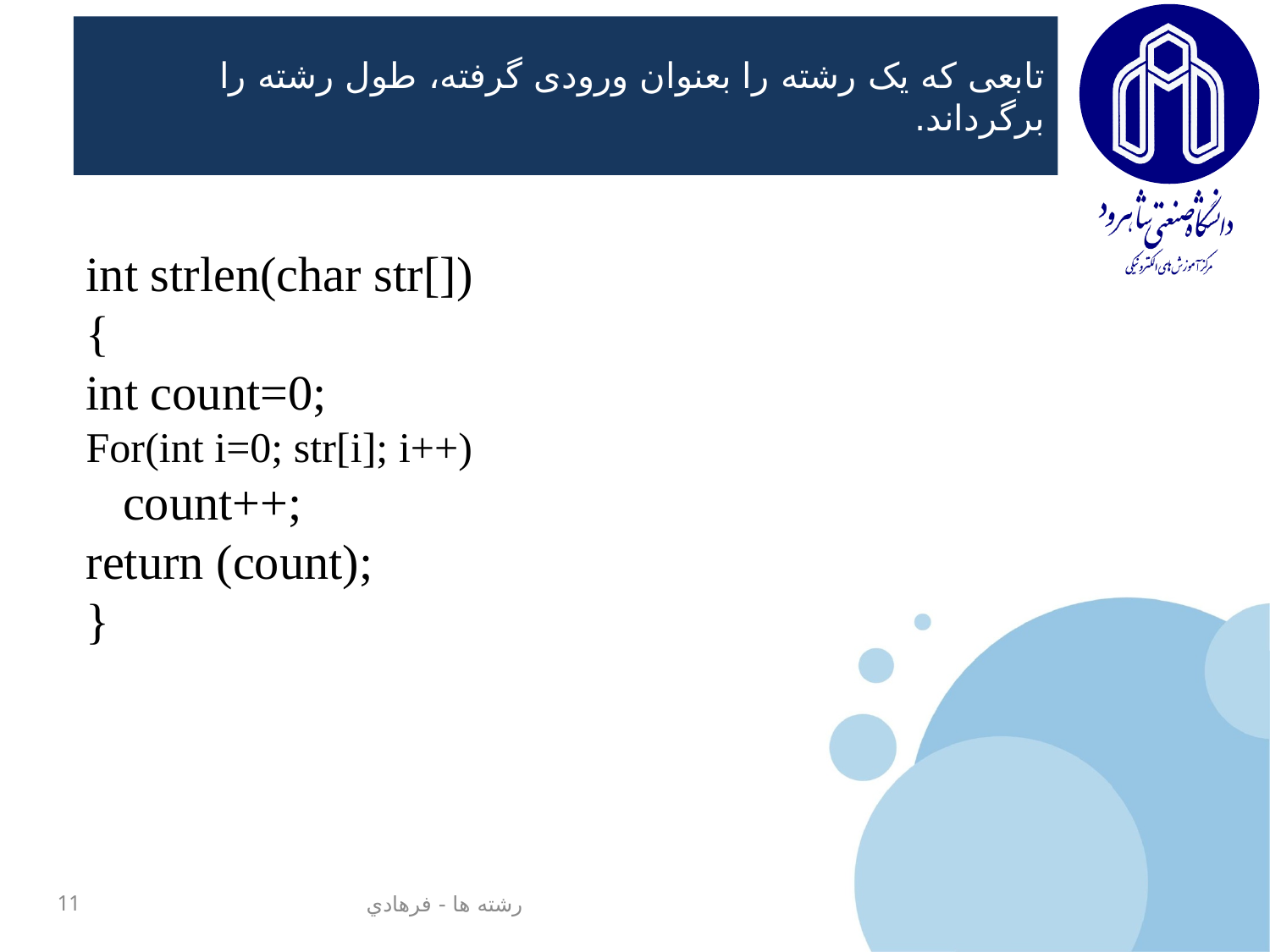

# تابعی که یک رشته را بعنوان ورودی گرفته، طول رشته را برگرداند.
int strlen(char str[])
{
int count=0;
For(int i=0; str[i]; i++)
   count++;
return (count);
}
11
رشته ها - فرهادي